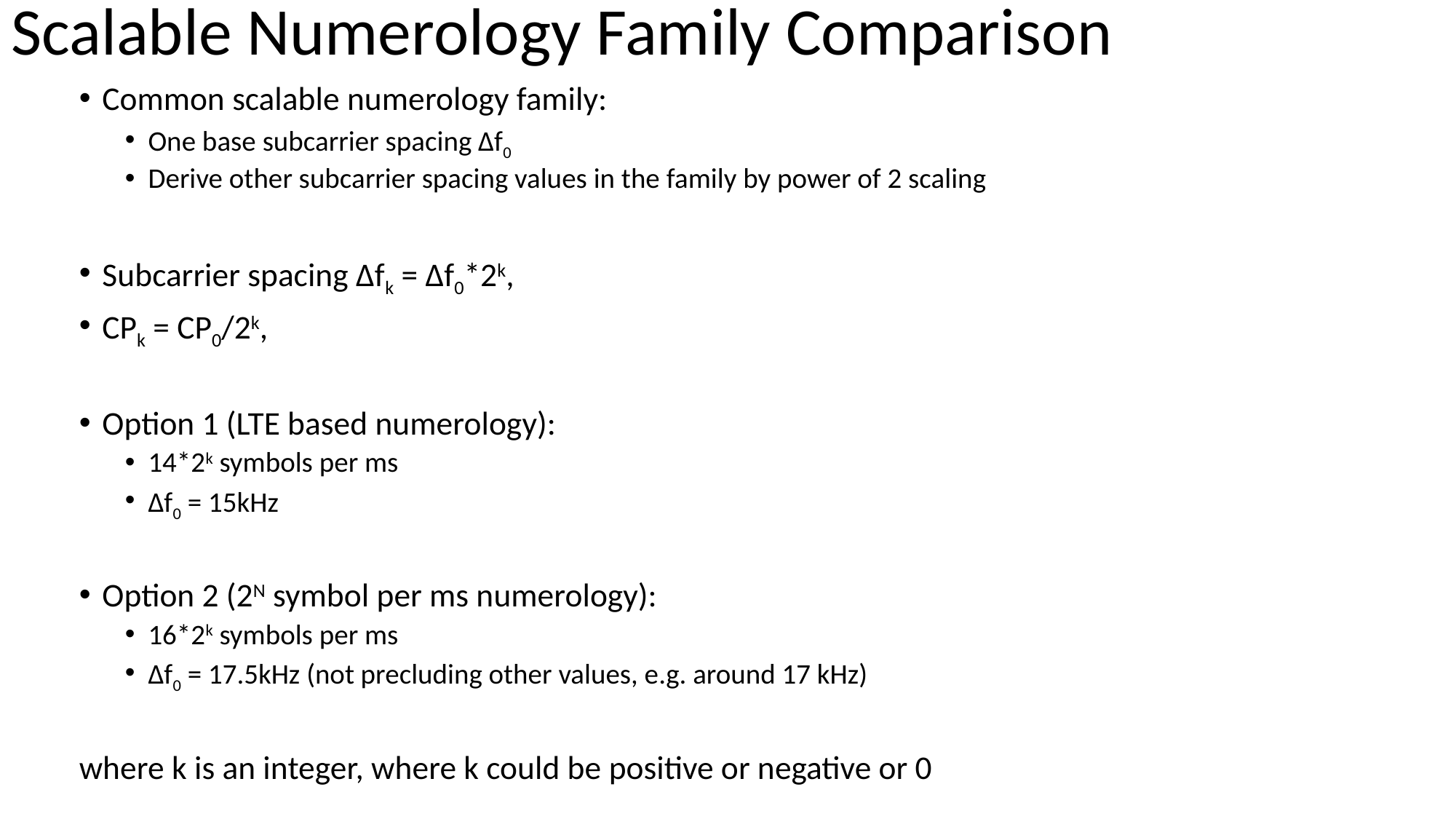

Scalable Numerology Family Comparison
Common scalable numerology family:
One base subcarrier spacing Δf0
Derive other subcarrier spacing values in the family by power of 2 scaling

Subcarrier spacing Δfk = Δf0*2k,
CPk = CP0/2k,

Option 1 (LTE based numerology):
14*2k symbols per ms
Δf0 = 15kHz

Option 2 (2N symbol per ms numerology):
16*2k symbols per ms
Δf0 = 17.5kHz (not precluding other values, e.g. around 17 kHz)

where k is an integer, where k could be positive or negative or 0